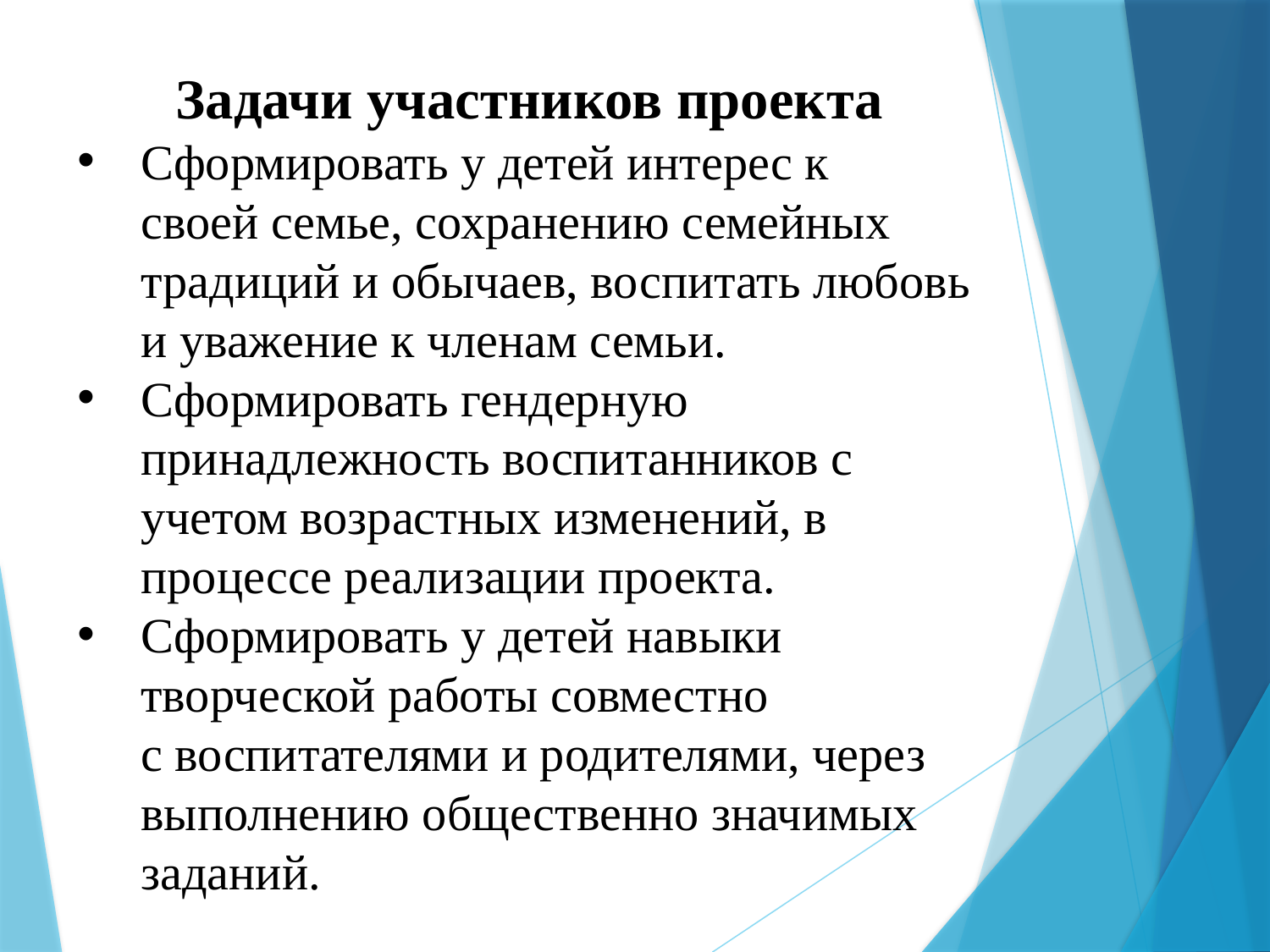

Задачи участников проекта
Сформировать у детей интерес к своей семье, сохранению семейных традиций и обычаев, воспитать любовь и уважение к членам семьи.
Сформировать гендерную принадлежность воспитанников с учетом возрастных изменений, в процессе реализации проекта.
Сформировать у детей навыки творческой работы совместно с воспитателями и родителями, через выполнению общественно значимых заданий.